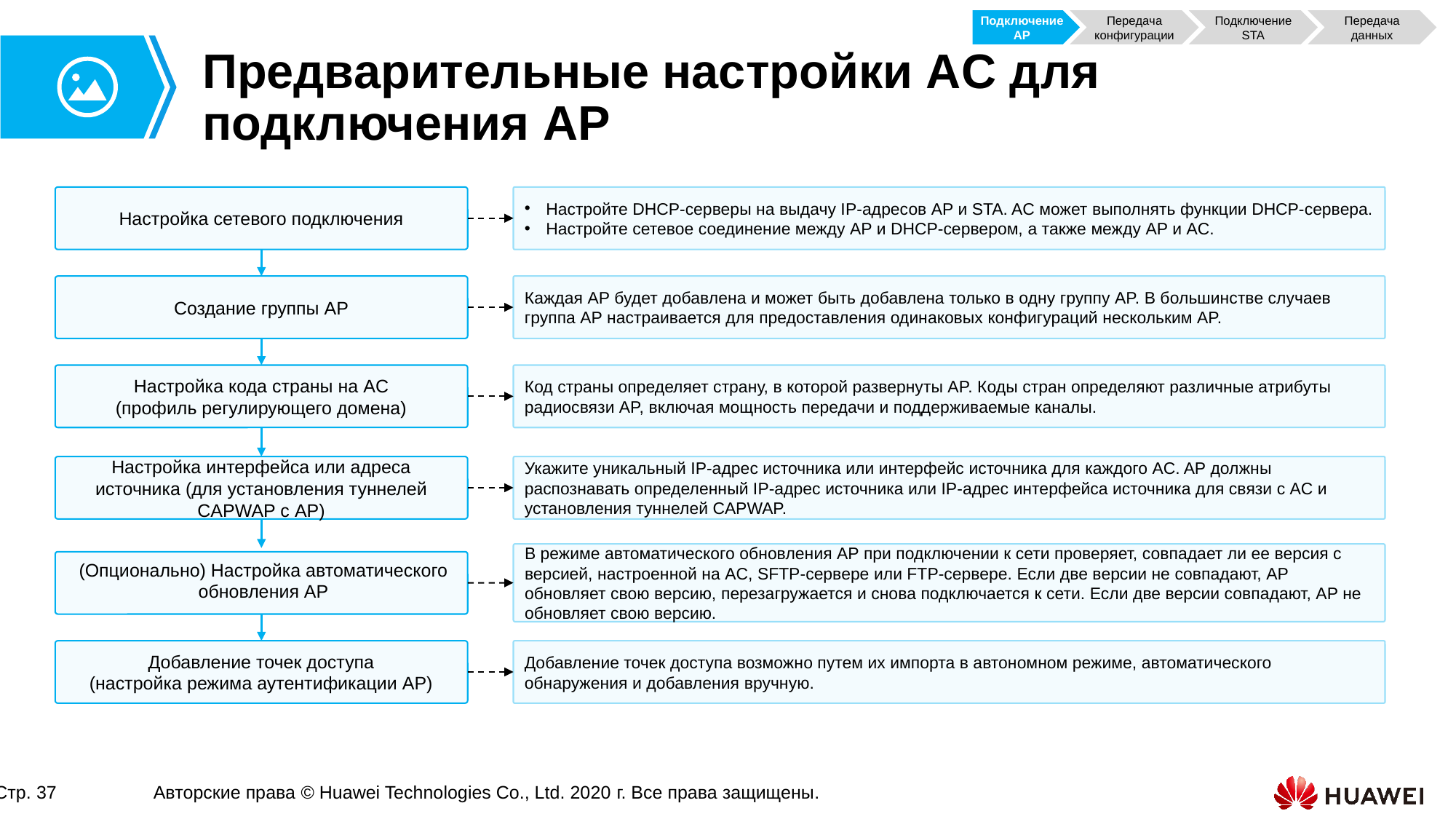

Подключение AP
Передача конфигурации
Подключение STA
Передача данных
# Предварительные настройки AC для подключения AP
Настройка сетевого подключения
Настройте DHCP-серверы на выдачу IP-адресов AP и STA. AC может выполнять функции DHCP-сервера.
Настройте сетевое соединение между AP и DHCP-сервером, а также между AP и AC.
Создание группы AP
Каждая AP будет добавлена и может быть добавлена только в одну группу AP. В большинстве случаев группа AP настраивается для предоставления одинаковых конфигураций нескольким AP.
Настройка кода страны на AC
(профиль регулирующего домена)
Код страны определяет страну, в которой развернуты AP. Коды стран определяют различные атрибуты радиосвязи AP, включая мощность передачи и поддерживаемые каналы.
Настройка интерфейса или адреса источника (для установления туннелей CAPWAP с AP)
Укажите уникальный IP-адрес источника или интерфейс источника для каждого AC. AP должны распознавать определенный IP-адрес источника или IP-адрес интерфейса источника для связи с AC и установления туннелей CAPWAP.
В режиме автоматического обновления AP при подключении к сети проверяет, совпадает ли ее версия с версией, настроенной на AC, SFTP-сервере или FTP-сервере. Если две версии не совпадают, AP обновляет свою версию, перезагружается и снова подключается к сети. Если две версии совпадают, AP не обновляет свою версию.
(Опционально) Настройка автоматического обновления AP
Добавление точек доступа
(настройка режима аутентификации AP)
Добавление точек доступа возможно путем их импорта в автономном режиме, автоматического обнаружения и добавления вручную.